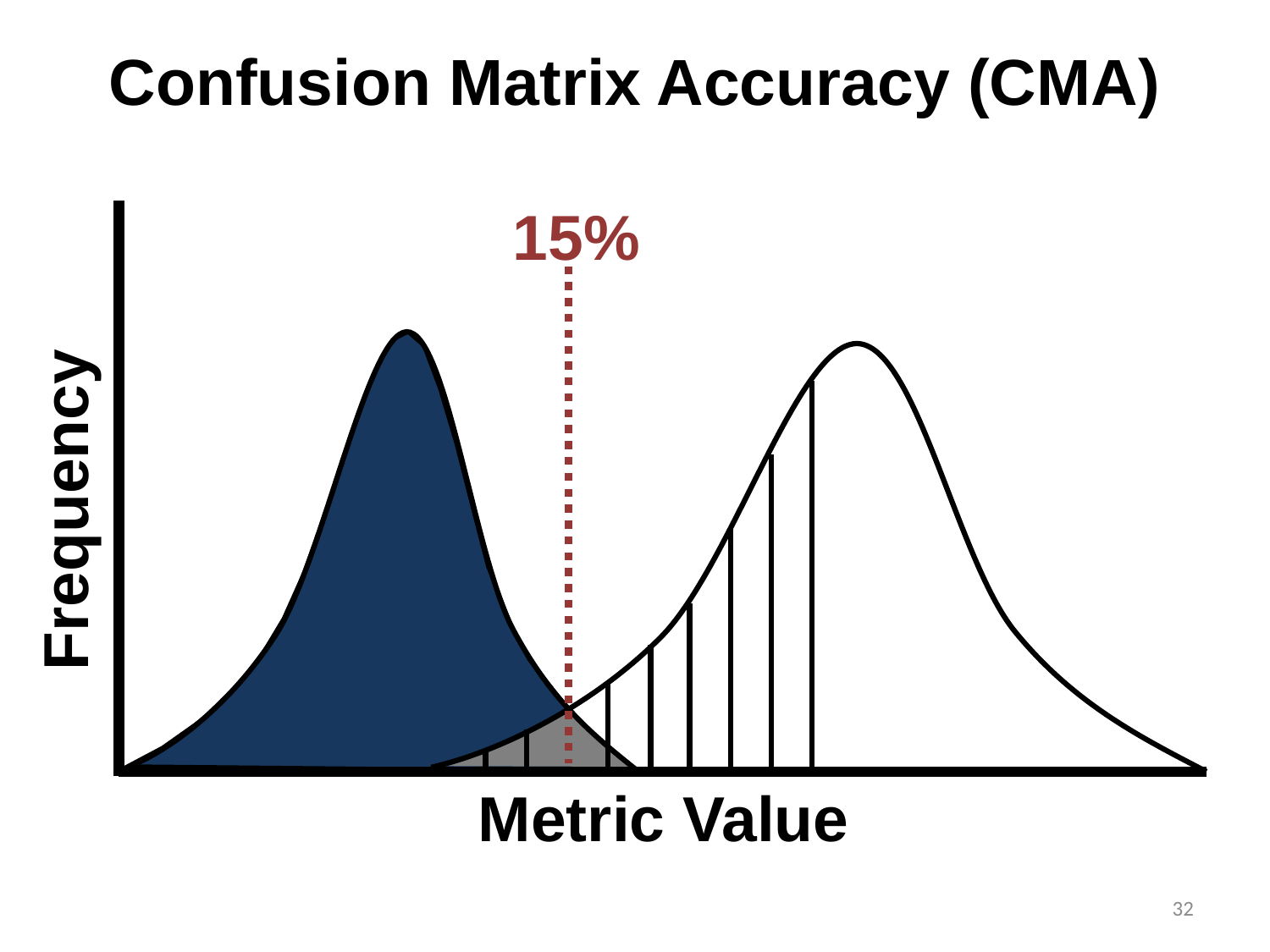

# Confusion Matrix Accuracy (CMA)
15%

Frequency

Metric Value
32